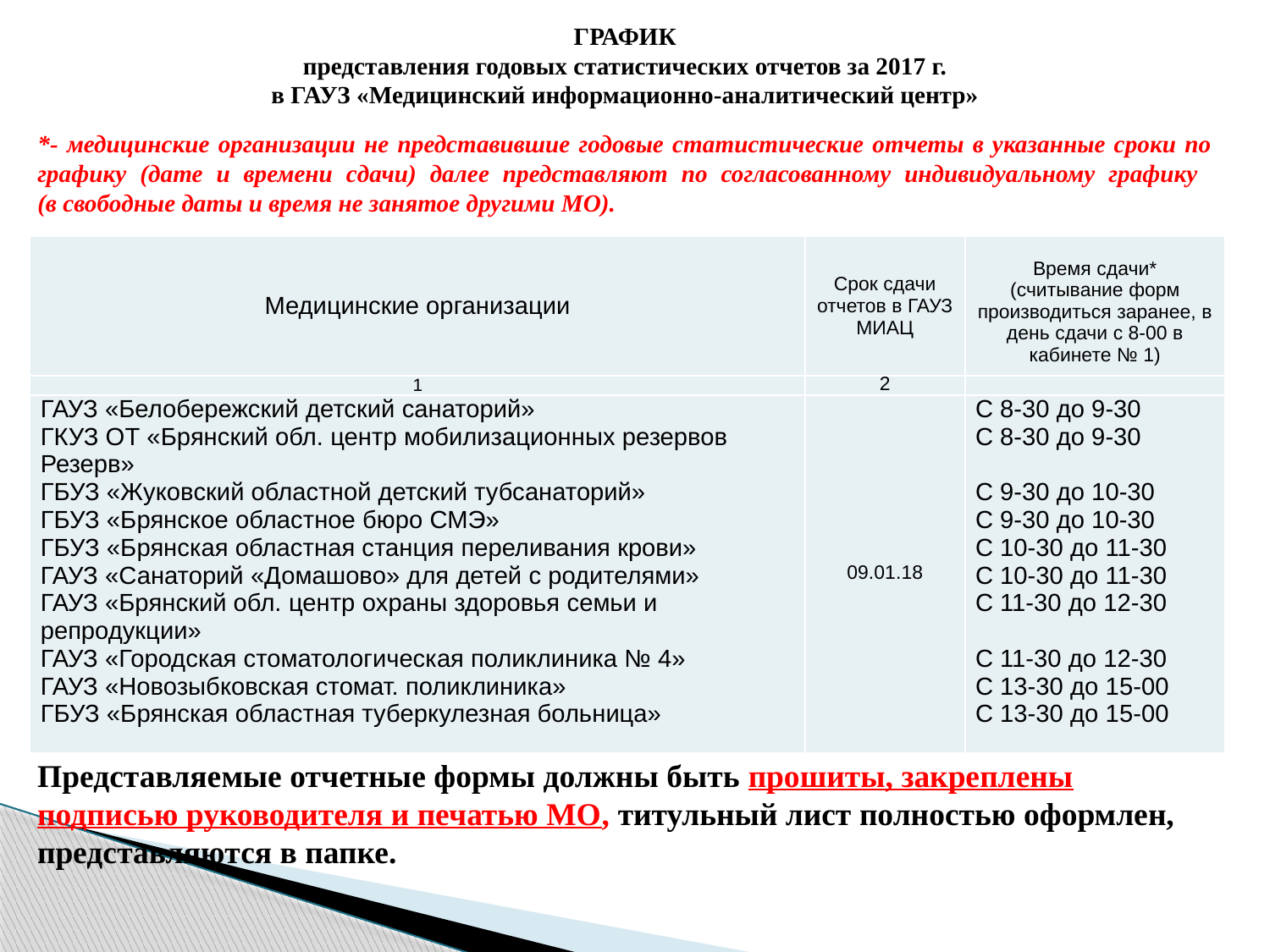

ГРАФИК
представления годовых статистических отчетов за 2017 г.
в ГАУЗ «Медицинский информационно-аналитический центр»
*- медицинские организации не представившие годовые статистические отчеты в указанные сроки по графику (дате и времени сдачи) далее представляют по согласованному индивидуальному графику
(в свободные даты и время не занятое другими МО).
| Медицинские организации | Срок сдачи отчетов в ГАУЗ МИАЦ | Время сдачи\* (считывание форм производиться заранее, в день сдачи с 8-00 в кабинете № 1) |
| --- | --- | --- |
| 1 | 2 |  |
| ГАУЗ «Белобережский детский санаторий» ГКУЗ ОТ «Брянский обл. центр мобилизационных резервов Резерв» ГБУЗ «Жуковский областной детский тубсанаторий» ГБУЗ «Брянское областное бюро СМЭ» ГБУЗ «Брянская областная станция переливания крови» ГАУЗ «Санаторий «Домашово» для детей с родителями» ГАУЗ «Брянский обл. центр охраны здоровья семьи и репродукции» ГАУЗ «Городская стоматологическая поликлиника № 4» ГАУЗ «Новозыбковская стомат. поликлиника» ГБУЗ «Брянская областная туберкулезная больница» | 09.01.18 | С 8-30 до 9-30 С 8-30 до 9-30 С 9-30 до 10-30 С 9-30 до 10-30 С 10-30 до 11-30 С 10-30 до 11-30 С 11-30 до 12-30 С 11-30 до 12-30 С 13-30 до 15-00 С 13-30 до 15-00 |
Представляемые отчетные формы должны быть прошиты, закреплены подписью руководителя и печатью МО, титульный лист полностью оформлен, представляются в папке.